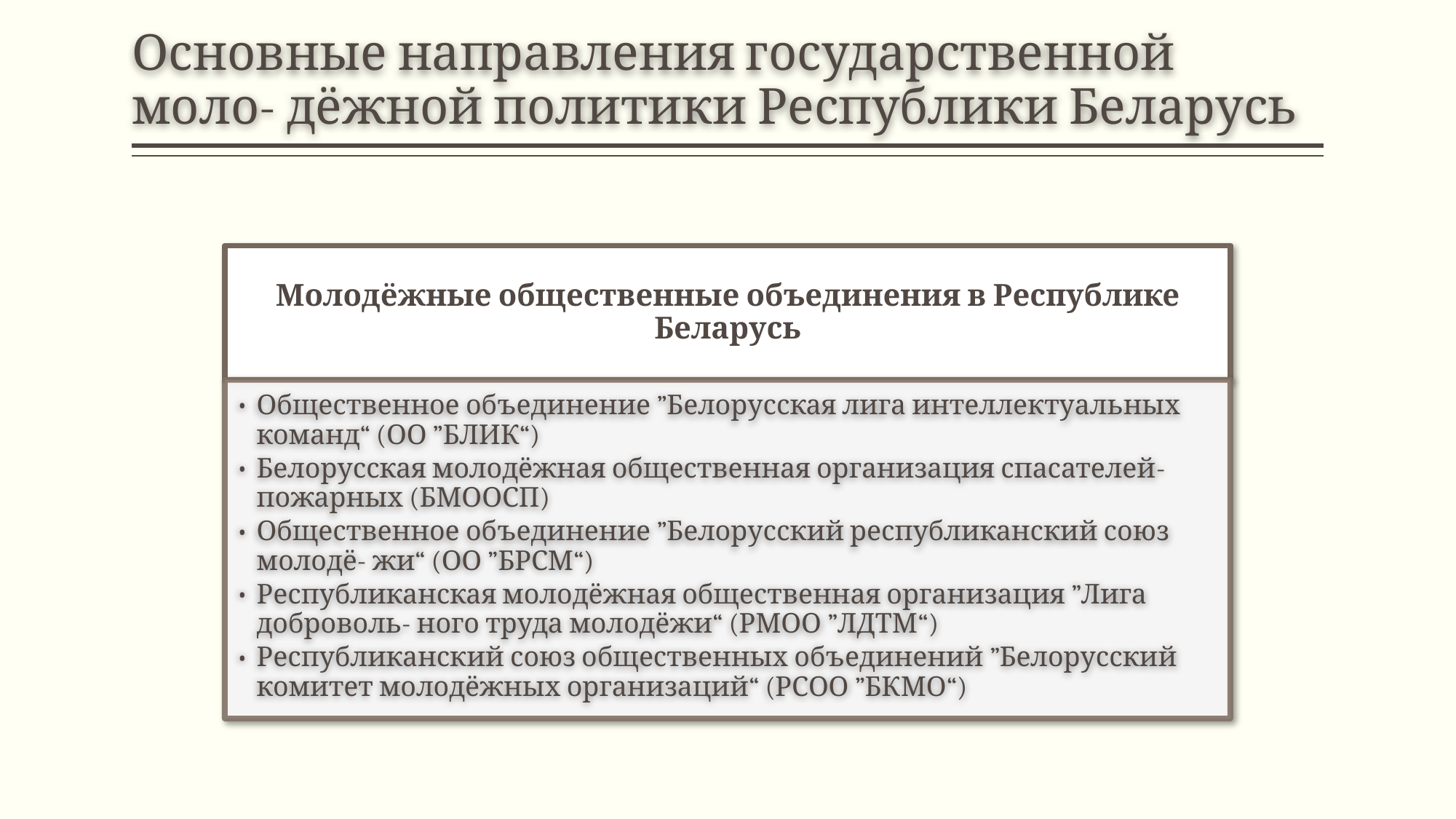

# Основные направления государственной моло- дёжной политики Республики Беларусь

Молодёжные общественные объединения в Республике Беларусь

Общественное объединение ”Белорусская лига интеллектуальных команд“ (ОО ”БЛИК“)
Белорусская молодёжная общественная организация спасателей-пожарных (БМООСП)
Общественное объединение ”Белорусский республиканский союз молодё- жи“ (ОО ”БРСМ“)
Республиканская молодёжная общественная организация ”Лига доброволь- ного труда молодёжи“ (РМОО ”ЛДТМ“)
Республиканский союз общественных объединений ”Белорусский комитет молодёжных организаций“ (РСОО ”БКМО“)